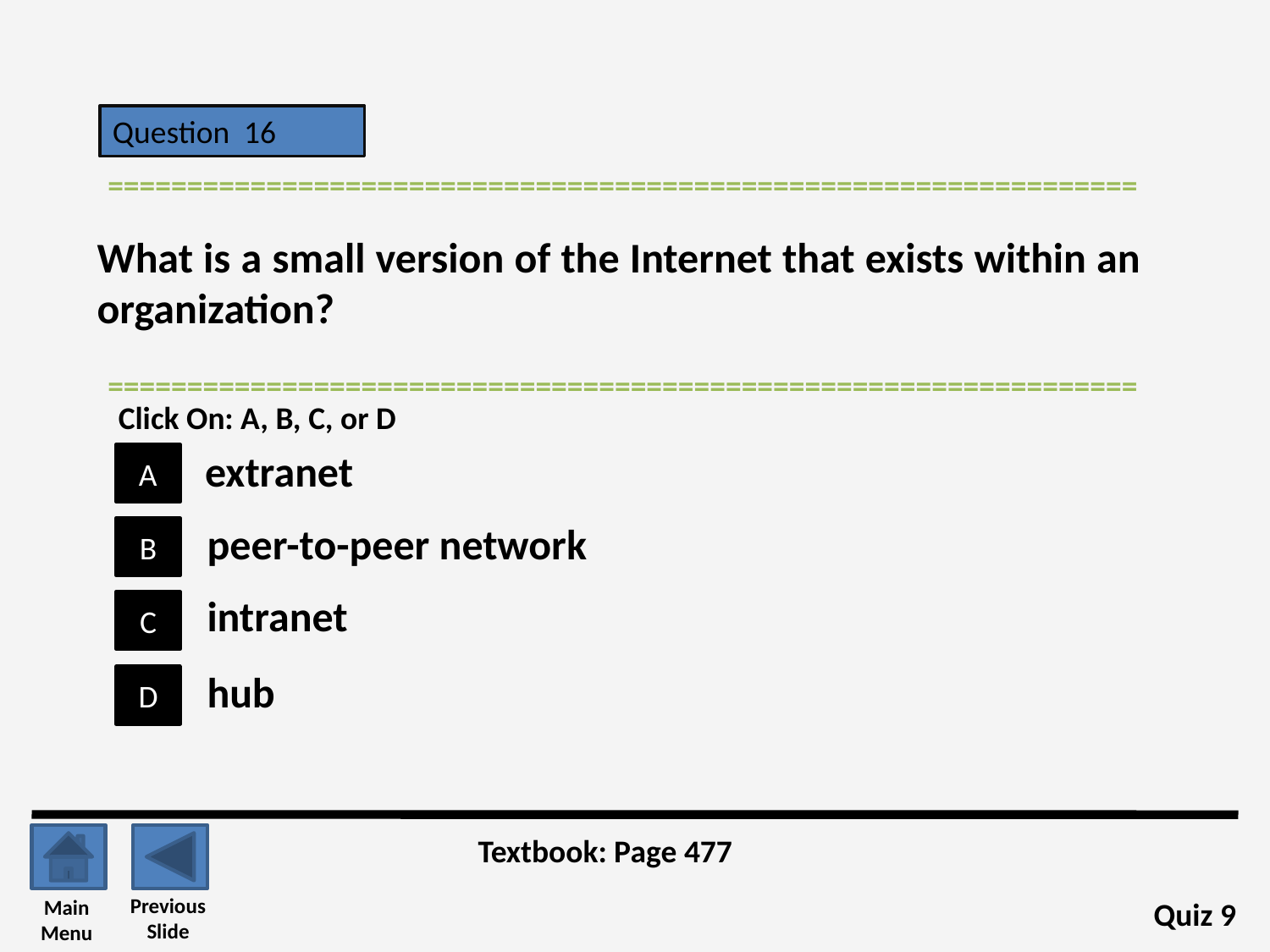

Question  16
=================================================================
What is a small version of the Internet that exists within an organization?
=================================================================
Click On: A, B, C, or D

extranet
A
peer-to-peer network
B
intranet
C
hub
D

Textbook: Page 477
Previous
Slide
Main
Menu
Quiz 9